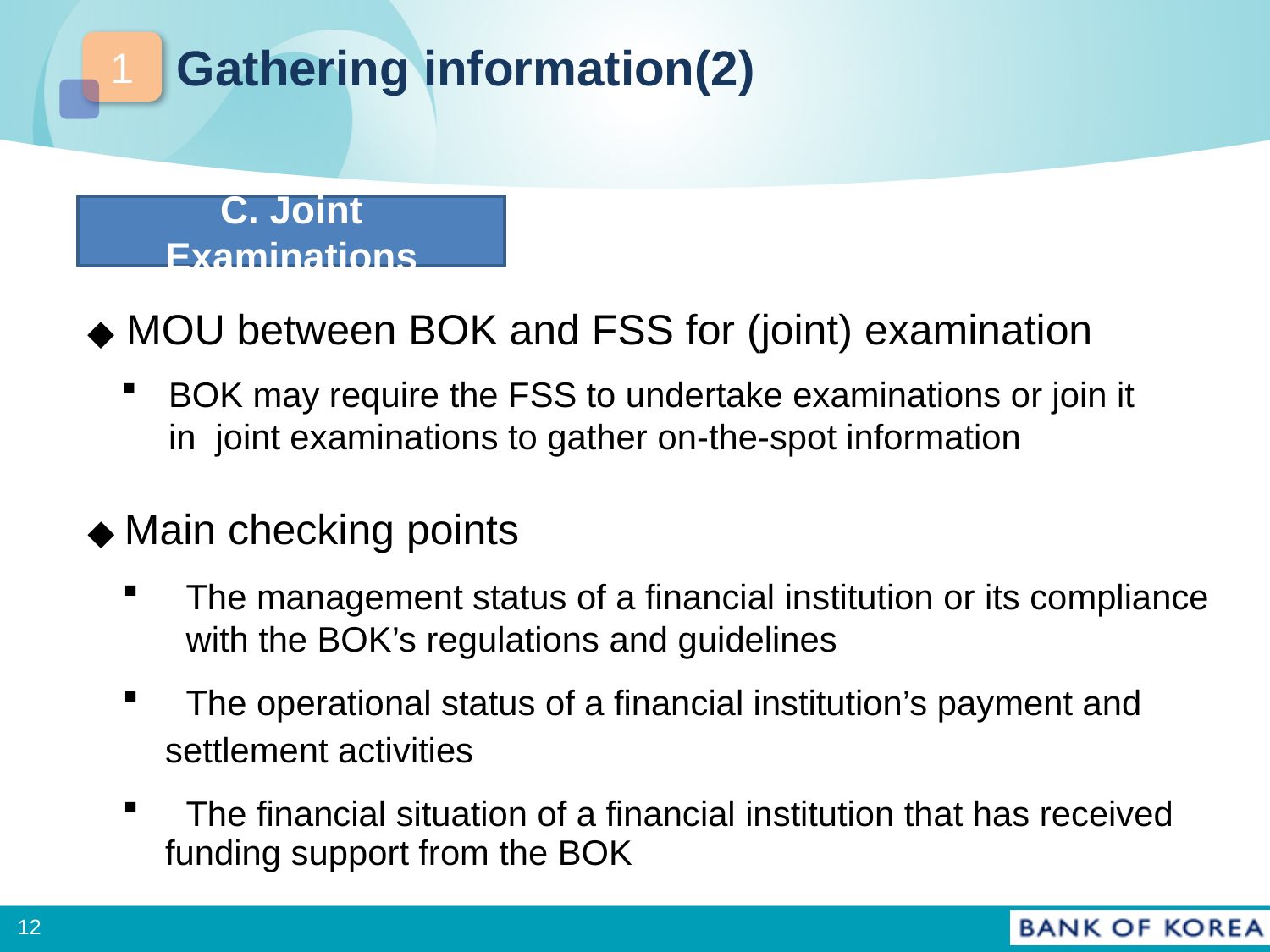

Gathering information(2)
1

C. Joint Examinations
◆ MOU between BOK and FSS for (joint) examination
BOK may require the FSS to undertake examinations or join it in  joint examinations to gather on-the-spot information
◆ Main checking points

The management status of a financial institution or its compliance with the BOK’s regulations and guidelines
The operational status of a financial institution’s payment and
        settlement activities
The financial situation of a financial institution that has received
        funding support from the BOK
12